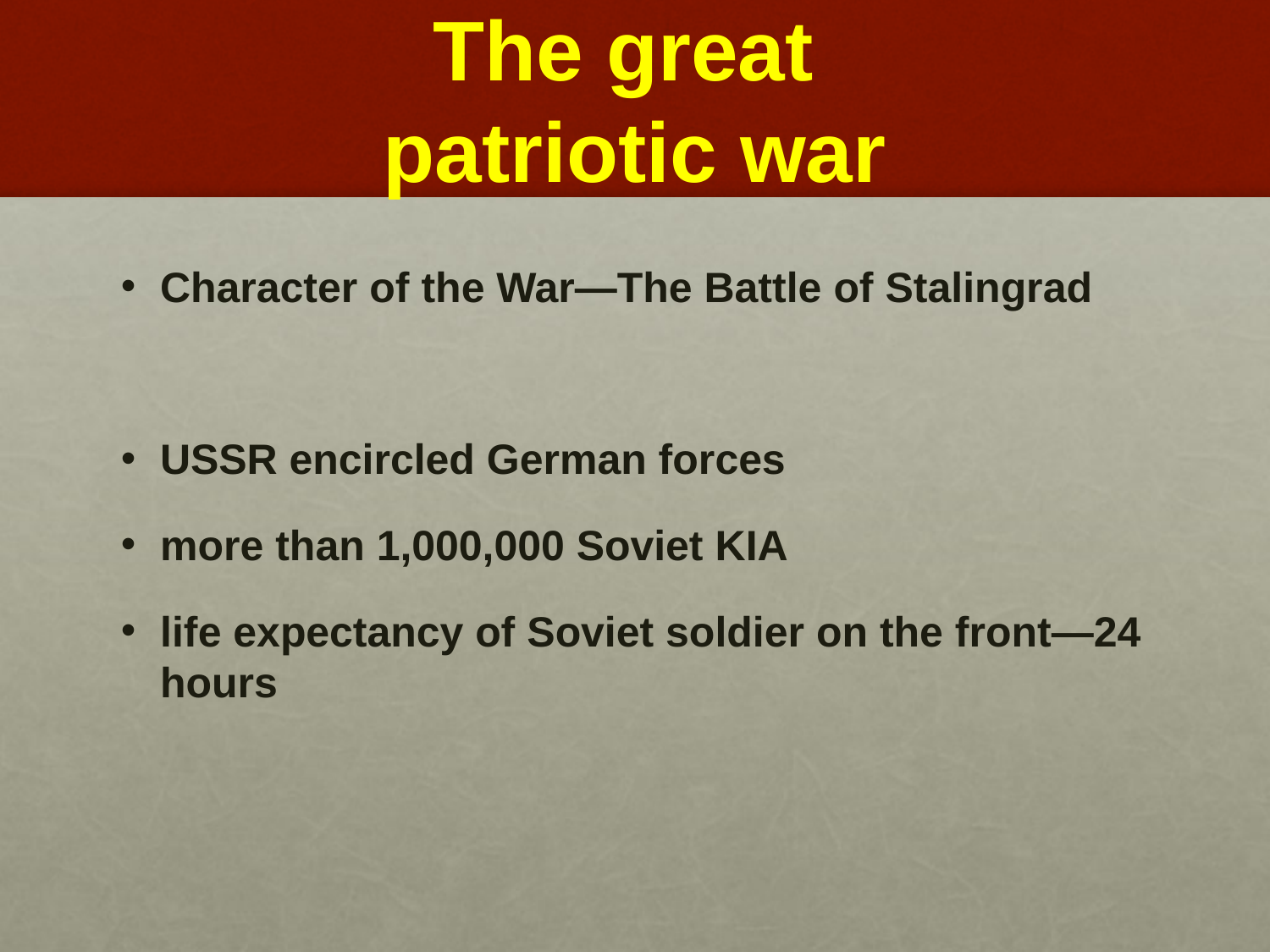

# The great patriotic war
Character of the War—The Battle of Stalingrad

USSR encircled German forces
more than 1,000,000 Soviet KIA
life expectancy of Soviet soldier on the front—24 hours